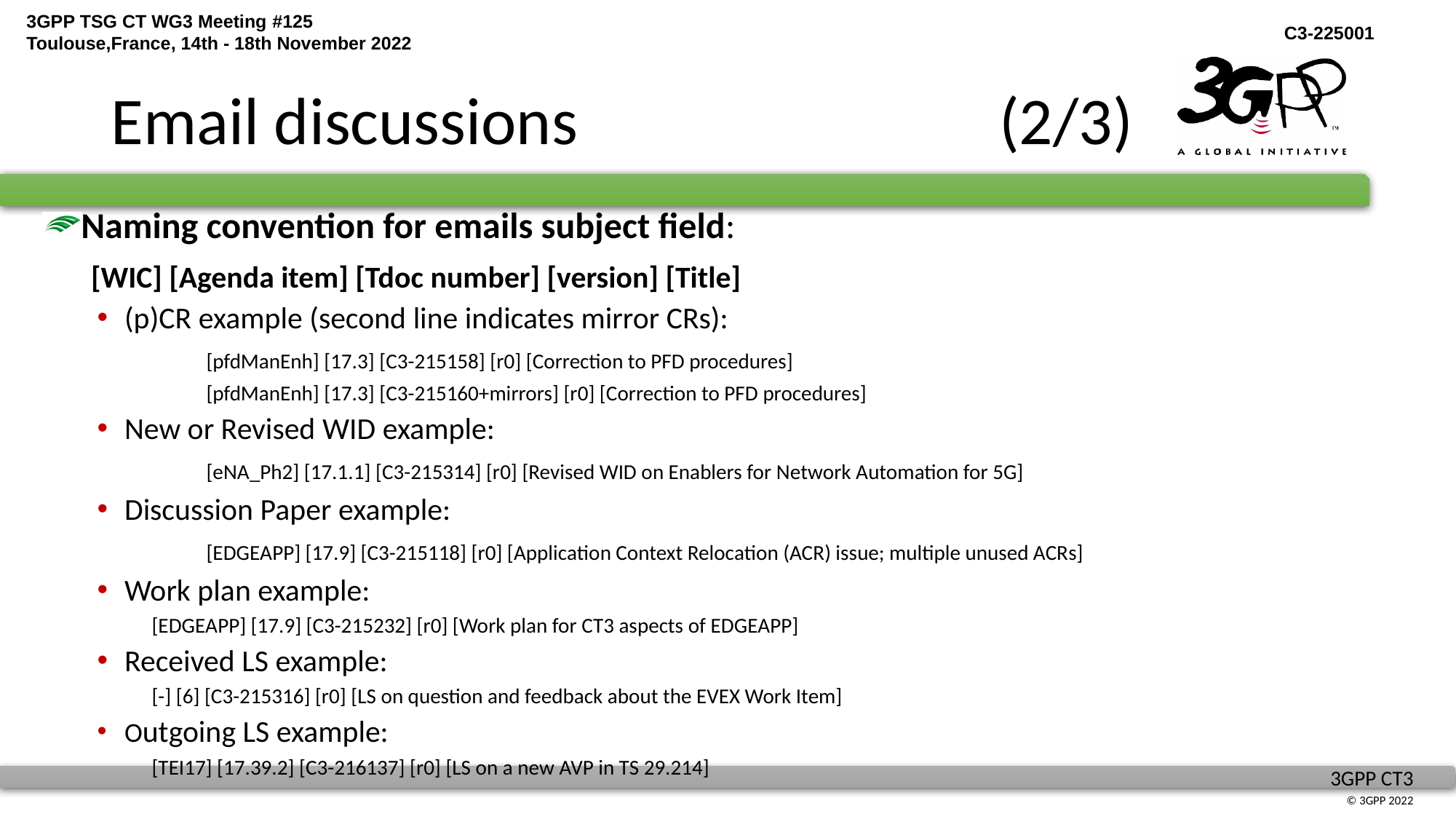

# Email discussions                            (2/3)
Naming convention for emails subject field:
       [WIC] [Agenda item] [Tdoc number] [version] [Title]
(p)CR example (second line indicates mirror CRs):
	[pfdManEnh] [17.3] [C3-215158] [r0] [Correction to PFD procedures]
	[pfdManEnh] [17.3] [C3-215160+mirrors] [r0] [Correction to PFD procedures]
New or Revised WID example:
	[eNA_Ph2] [17.1.1] [C3-215314] [r0] [Revised WID on Enablers for Network Automation for 5G]
Discussion Paper example:
	[EDGEAPP] [17.9] [C3-215118] [r0] [Application Context Relocation (ACR) issue; multiple unused ACRs]
Work plan example:
[EDGEAPP] [17.9] [C3-215232] [r0] [Work plan for CT3 aspects of EDGEAPP]
Received LS example:
[-] [6] [C3-215316] [r0] [LS on question and feedback about the EVEX Work Item]
Outgoing LS example:
[TEI17] [17.39.2] [C3-216137] [r0] [LS on a new AVP in TS 29.214]